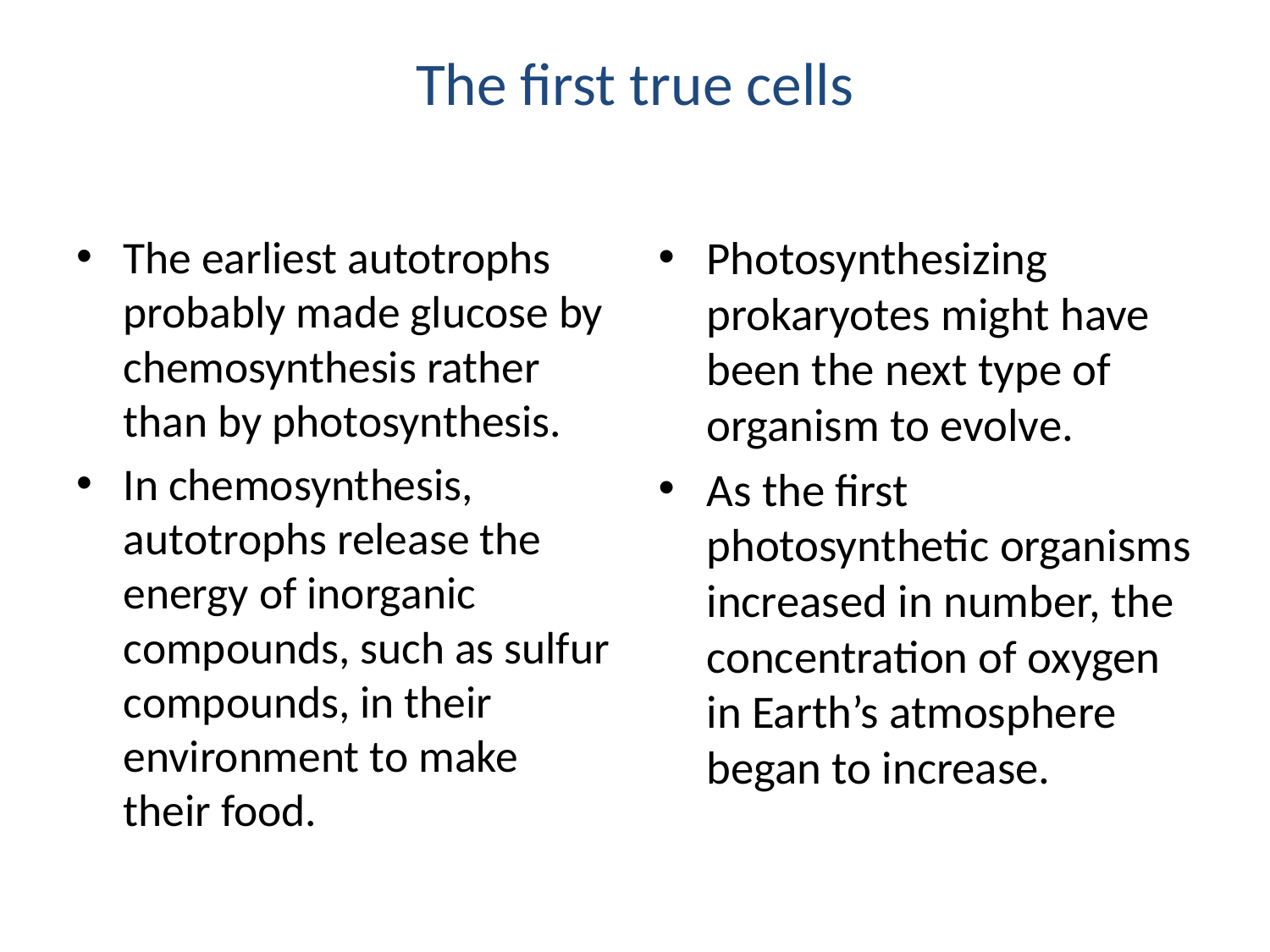

# The first true cells
The earliest autotrophs probably made glucose by chemosynthesis rather than by photosynthesis.
In chemosynthesis, autotrophs release the energy of inorganic compounds, such as sulfur compounds, in their environment to make their food.

Photosynthesizing prokaryotes might have been the next type of organism to evolve.
As the first photosynthetic organisms increased in number, the concentration of oxygen in Earth’s atmosphere began to increase.